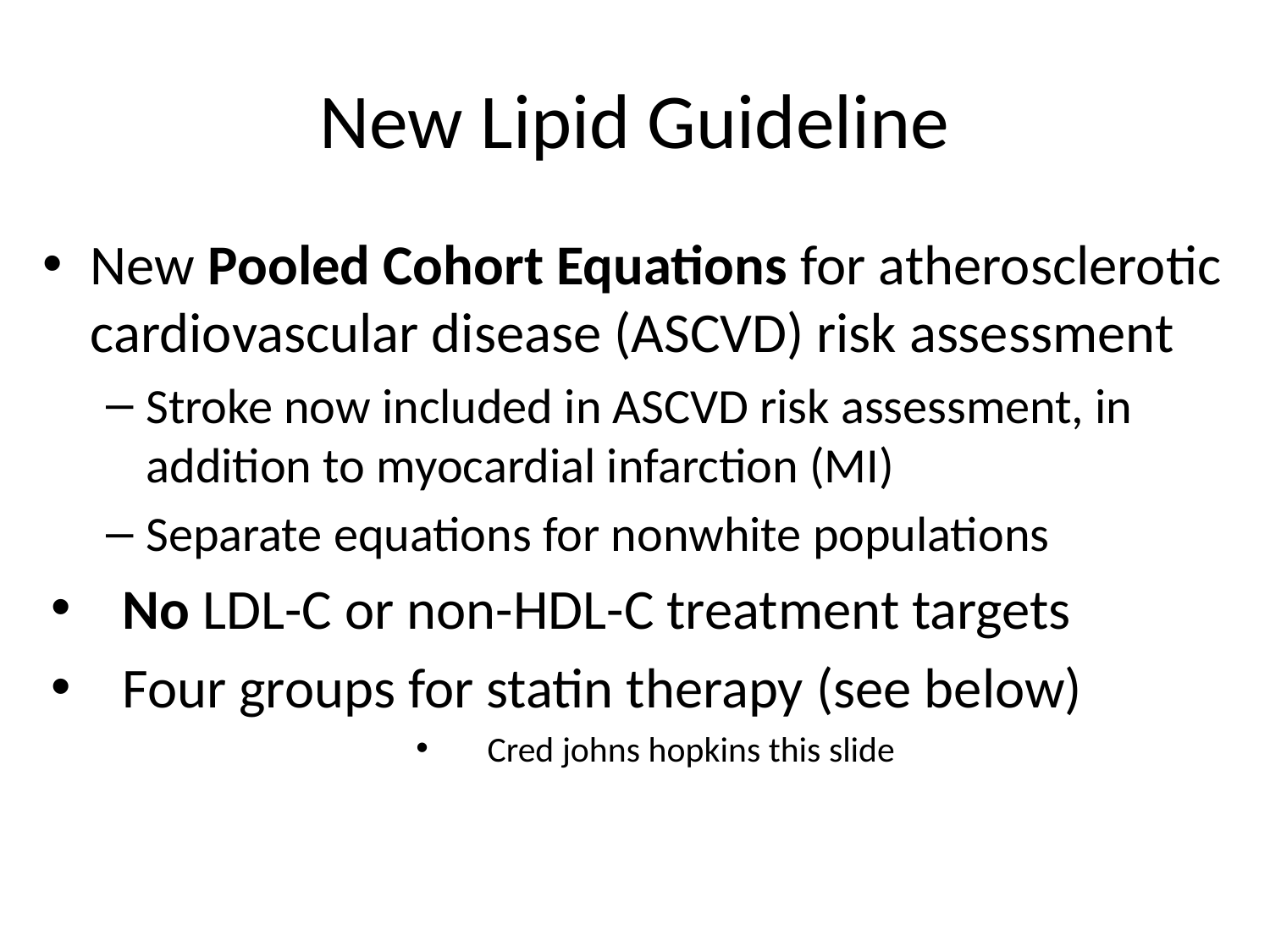

# New Lipid Guideline
New Pooled Cohort Equations for atherosclerotic cardiovascular disease (ASCVD) risk assessment
Stroke now included in ASCVD risk assessment, in addition to myocardial infarction (MI)
Separate equations for nonwhite populations
No LDL-C or non-HDL-C treatment targets
Four groups for statin therapy (see below)
Cred johns hopkins this slide